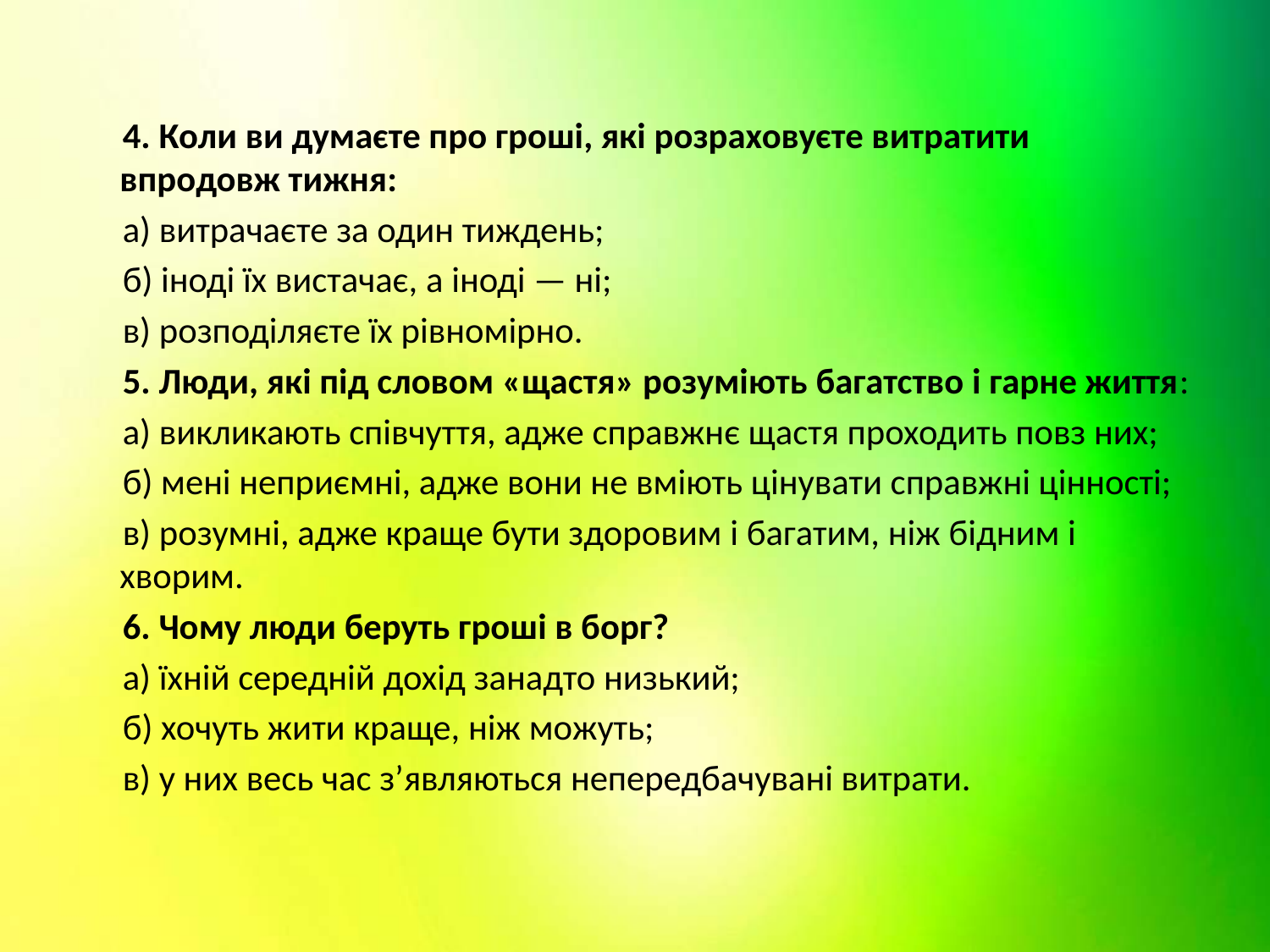

#
4. Коли ви думаєте про гроші, які розраховуєте витратити впродовж тижня:
а) витрачаєте за один тиждень;
б) іноді їх вистачає, а іноді — ні;
в) розподіляєте їх рівномірно.
5. Люди, які під словом «щастя» розуміють багатство і гарне життя:
а) викликають співчуття, адже справжнє щастя проходить повз них;
б) мені неприємні, адже вони не вміють цінувати справжні цінності;
в) розумні, адже краще бути здоровим і багатим, ніж бідним і хворим.
6. Чому люди беруть гроші в борг?
а) їхній середній дохід занадто низький;
б) хочуть жити краще, ніж можуть;
в) у них весь час з’являються непередбачувані витрати.